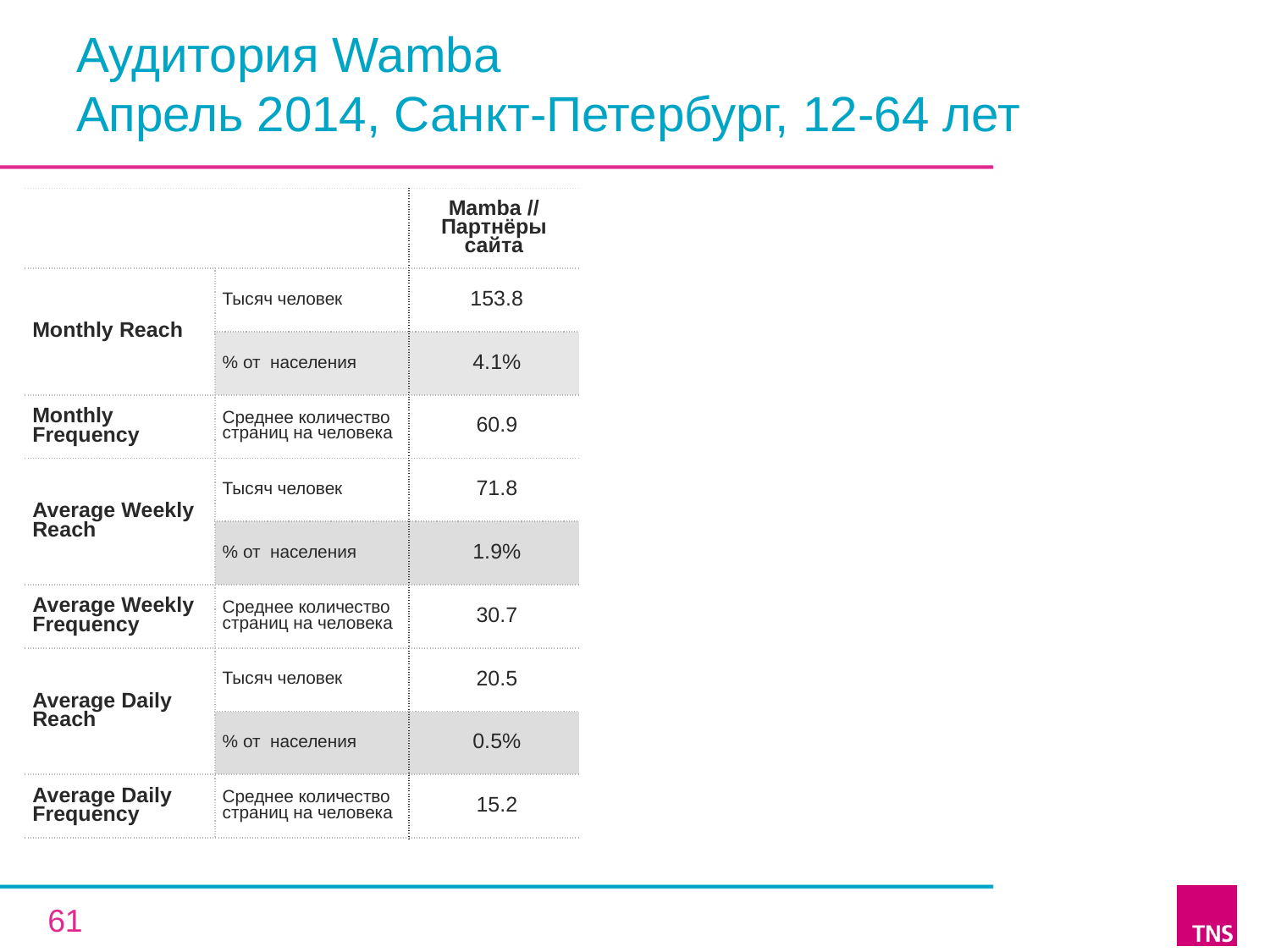

# Аудитория Wamba Апрель 2014, Санкт-Петербург, 12-64 лет
|  |  | Mamba // Партнёры сайта |
| --- | --- | --- |
| Monthly Reach | Тысяч человек | 153.8 |
|  | % от населения | 4.1% |
| Monthly Frequency | Среднее количество страниц на человека | 60.9 |
| Average Weekly Reach | Тысяч человек | 71.8 |
|  | % от населения | 1.9% |
| Average Weekly Frequency | Среднее количество страниц на человека | 30.7 |
| Average Daily Reach | Тысяч человек | 20.5 |
|  | % от населения | 0.5% |
| Average Daily Frequency | Среднее количество страниц на человека | 15.2 |

61